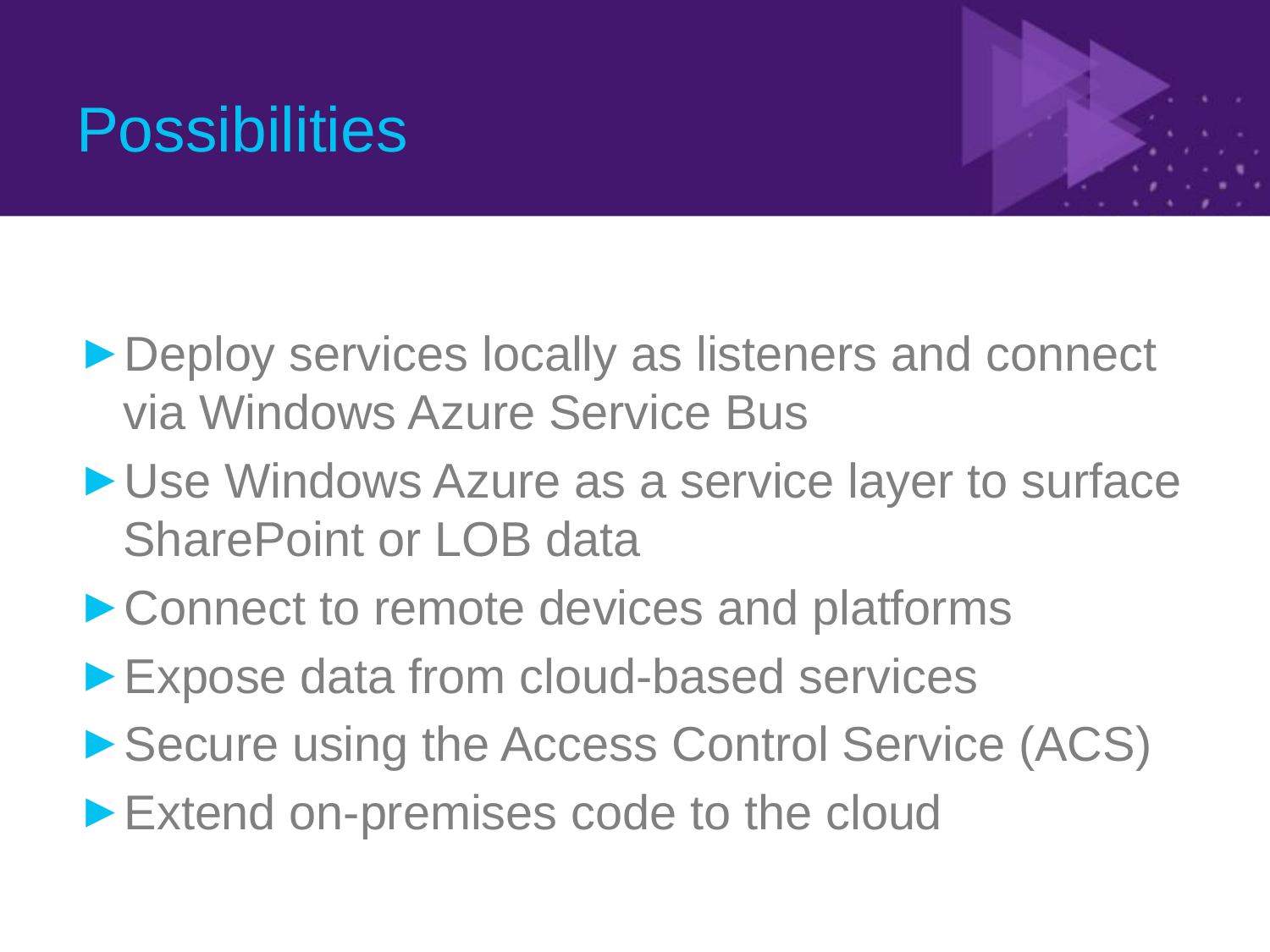

# Possibilities
Deploy services locally as listeners and connect via Windows Azure Service Bus
Use Windows Azure as a service layer to surface SharePoint or LOB data
Connect to remote devices and platforms
Expose data from cloud-based services
Secure using the Access Control Service (ACS)
Extend on-premises code to the cloud